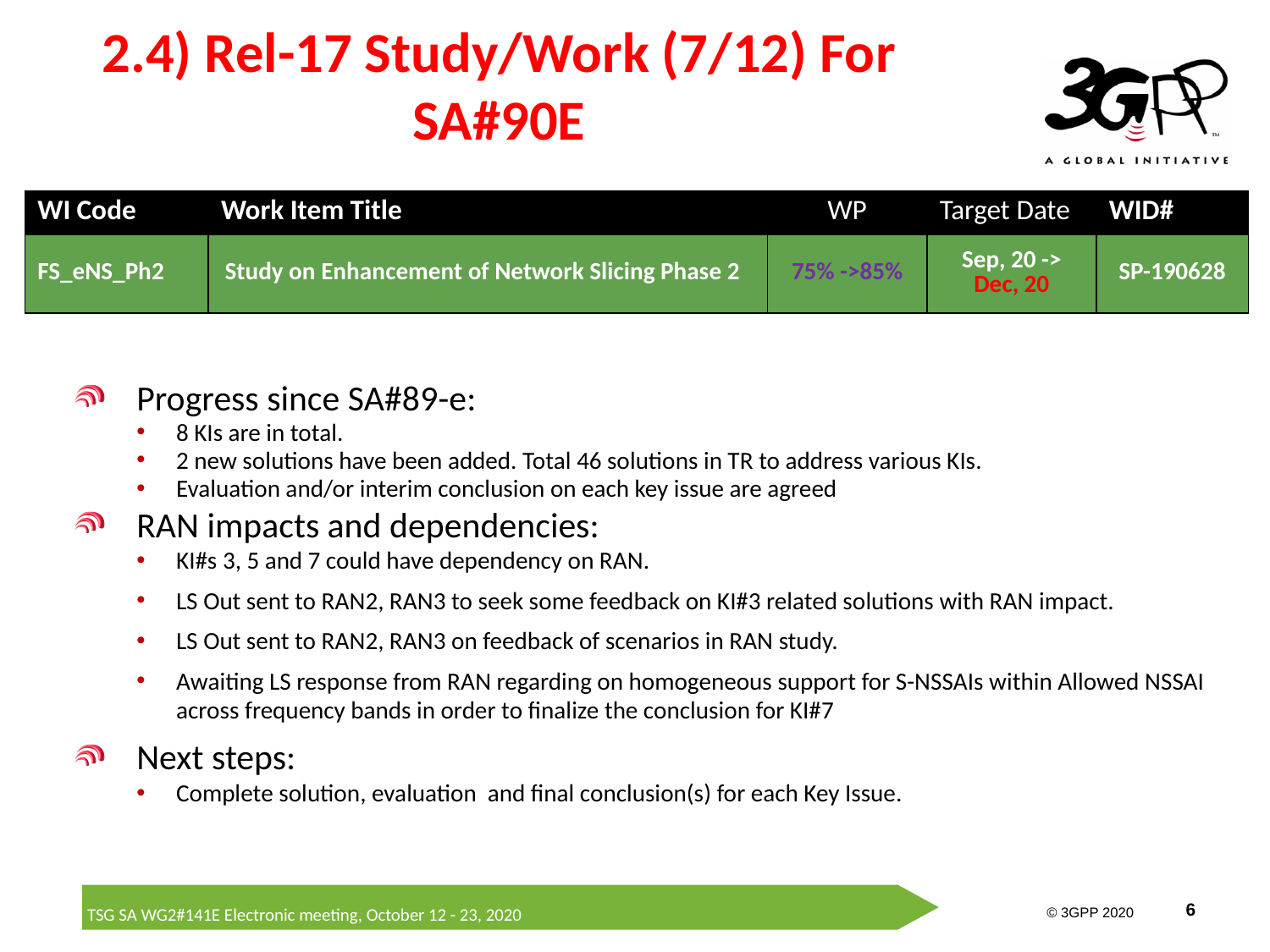

# 2.4) Rel-17 Study/Work (7/12) For SA#90E
| WI Code | Work Item Title | WP | Target Date | WID# |
| --- | --- | --- | --- | --- |
| FS\_eNS\_Ph2 | Study on Enhancement of Network Slicing Phase 2 | 75% ->85% | Sep, 20 -> Dec, 20 | SP-190628 |
Progress since SA#89-e:
8 KIs are in total.
2 new solutions have been added. Total 46 solutions in TR to address various KIs.
Evaluation and/or interim conclusion on each key issue are agreed
RAN impacts and dependencies:
KI#s 3, 5 and 7 could have dependency on RAN.
LS Out sent to RAN2, RAN3 to seek some feedback on KI#3 related solutions with RAN impact.
LS Out sent to RAN2, RAN3 on feedback of scenarios in RAN study.
Awaiting LS response from RAN regarding on homogeneous support for S-NSSAIs within Allowed NSSAI across frequency bands in order to finalize the conclusion for KI#7
Next steps:
Complete solution, evaluation  and final conclusion(s) for each Key Issue.